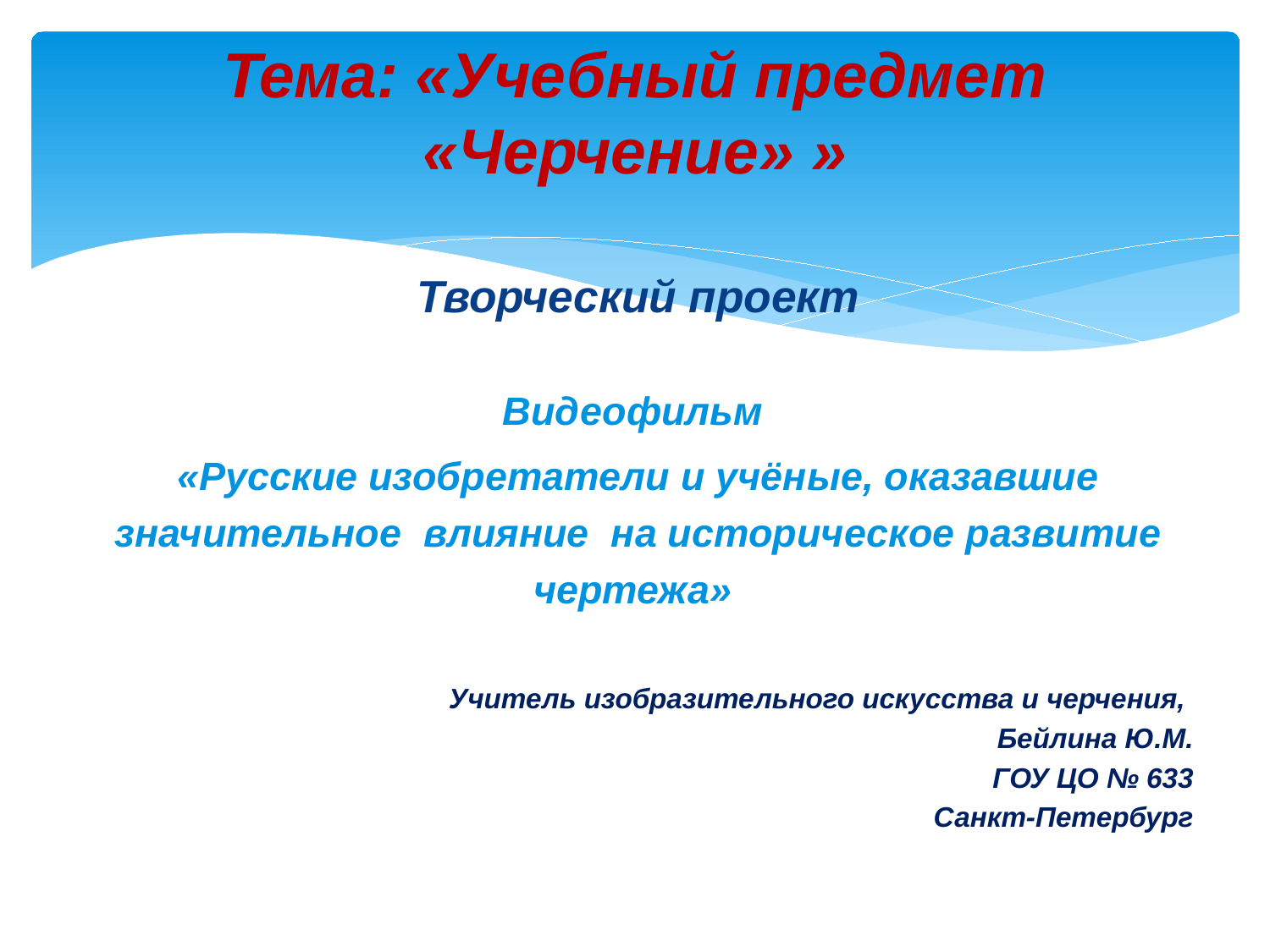

# Тема: «Учебный предмет «Черчение» »
Творческий проект

Видеофильм
«Русские изобретатели и учёные, оказавшие значительное  влияние  на историческое развитие чертежа»

 Учитель изобразительного искусства и черчения,
Бейлина Ю.М.
ГОУ ЦО № 633
Санкт-Петербург